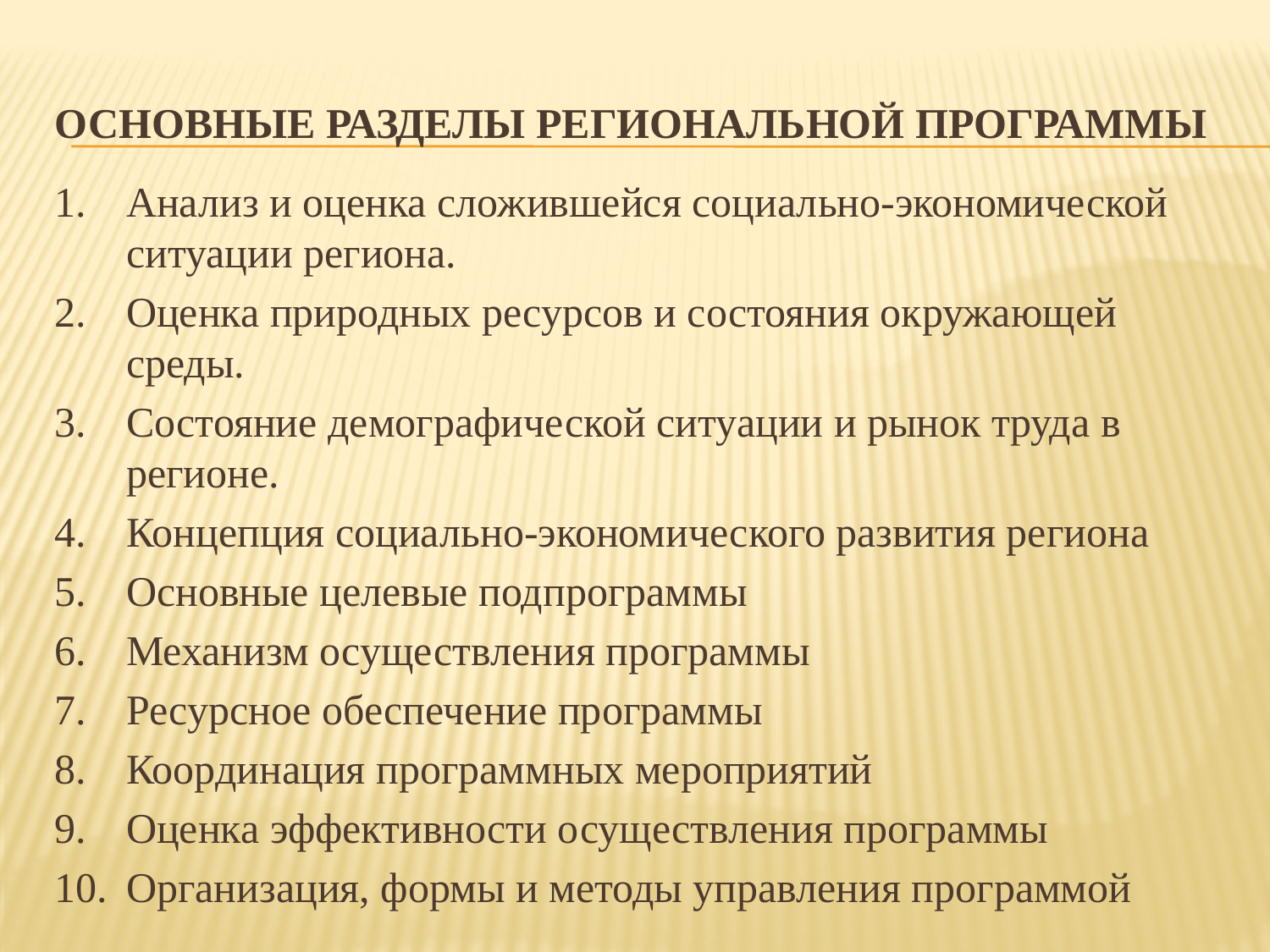

# основные разделы региональной программы
Анализ и оценка сложившейся социально-экономической ситуации региона.
Оценка природных ресурсов и состояния окружающей среды.
Состояние демографической ситуации и рынок труда в регионе.
Концепция социально-экономического развития региона
Основные целевые подпрограммы
Механизм осуществления программы
Ресурсное обеспечение программы
Координация программных мероприятий
Оценка эффективности осуществления программы
Организация, формы и методы управления программой